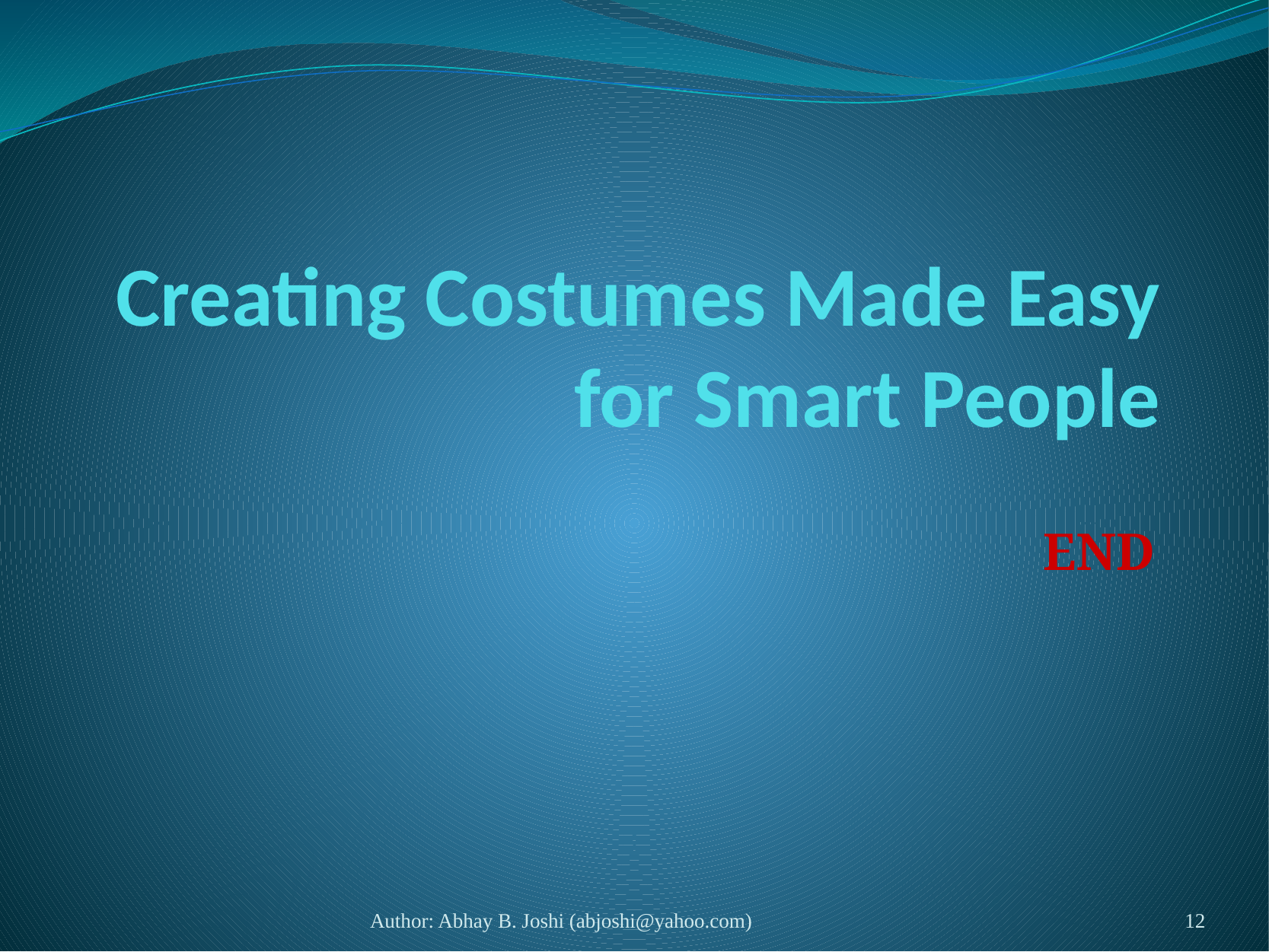

# Creating Costumes Made Easy for Smart People

END
Author: Abhay B. Joshi (abjoshi@yahoo.com)
12